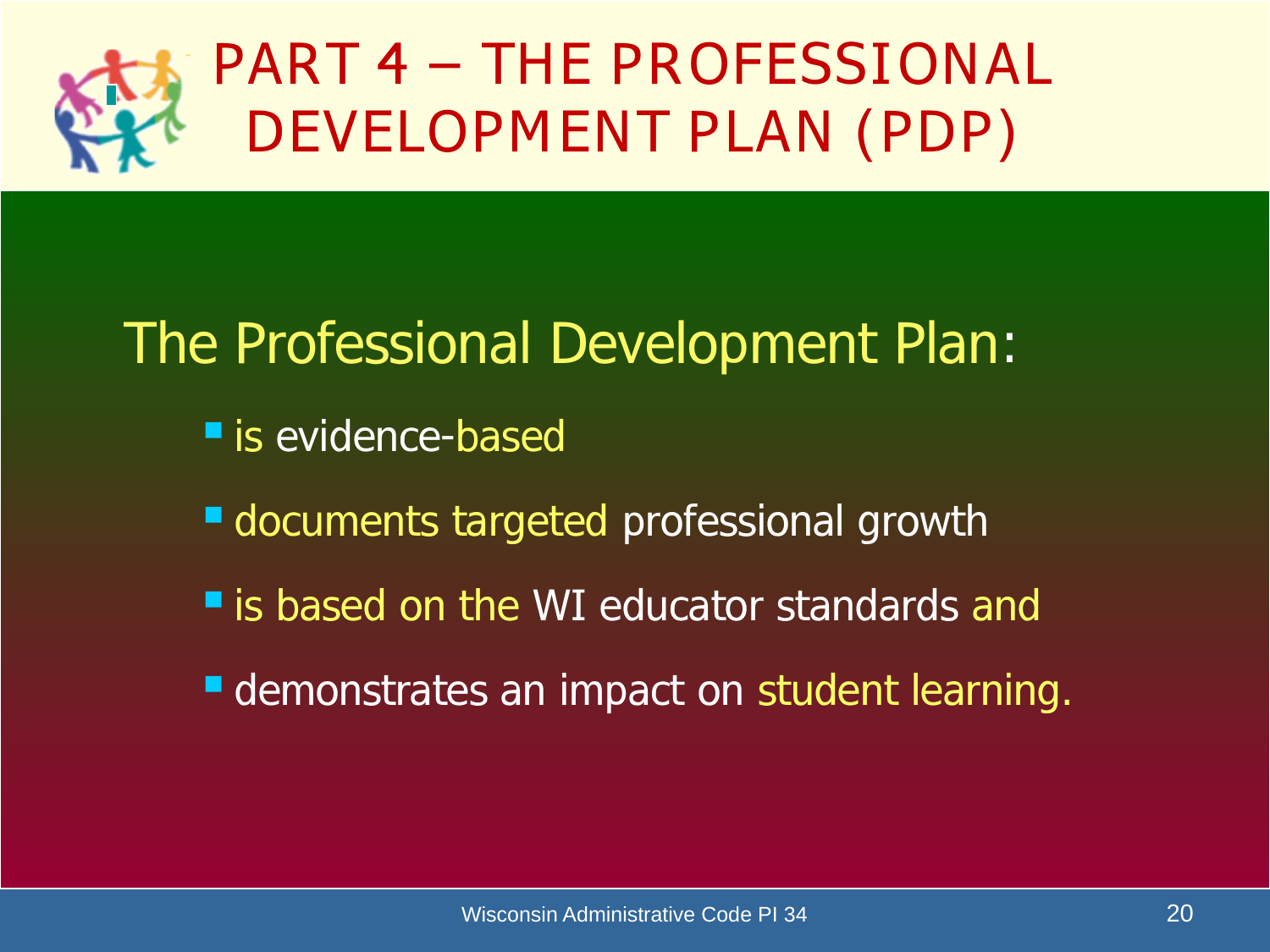

# PART 4 – THE PROFESSIONAL DEVELOPMENT PLAN (PDP)

	The Professional Development Plan:
is evidence-based
documents targeted professional growth
is based on the WI educator standards and
demonstrates an impact on student learning.
Wisconsin Administrative Code PI 34
20